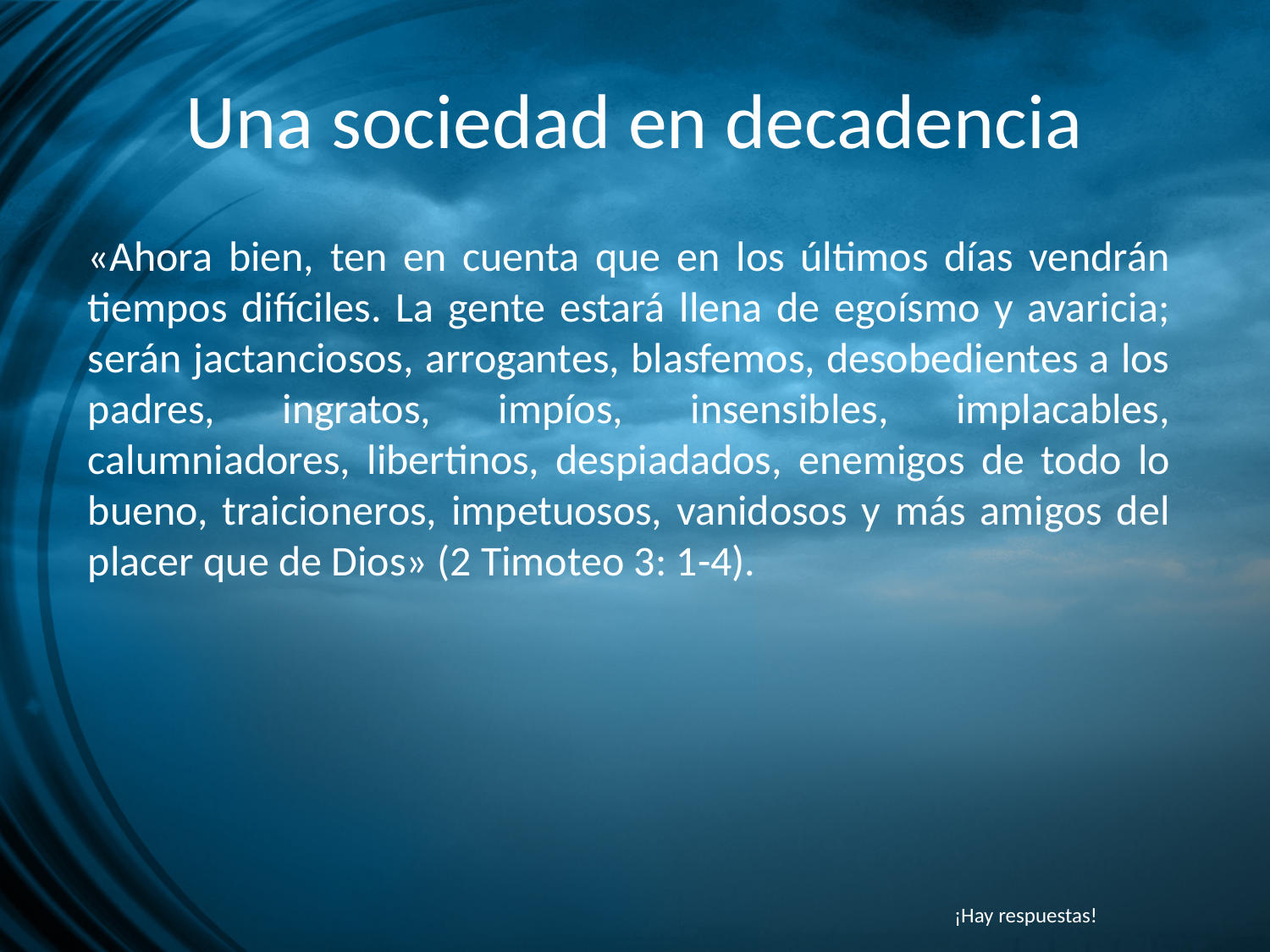

# Una sociedad en decadencia
«Ahora bien, ten en cuenta que en los últimos días vendrán tiempos difíciles. La gente estará llena de egoísmo y avaricia; serán jactanciosos, arrogantes, blasfemos, desobedientes a los padres, ingratos, impíos, insensibles, implacables, calumniadores, libertinos, despiadados, enemigos de todo lo bueno, traicioneros, impetuosos, vanidosos y más amigos del placer que de Dios» (2 Timoteo 3: 1-4).
¡Hay respuestas!